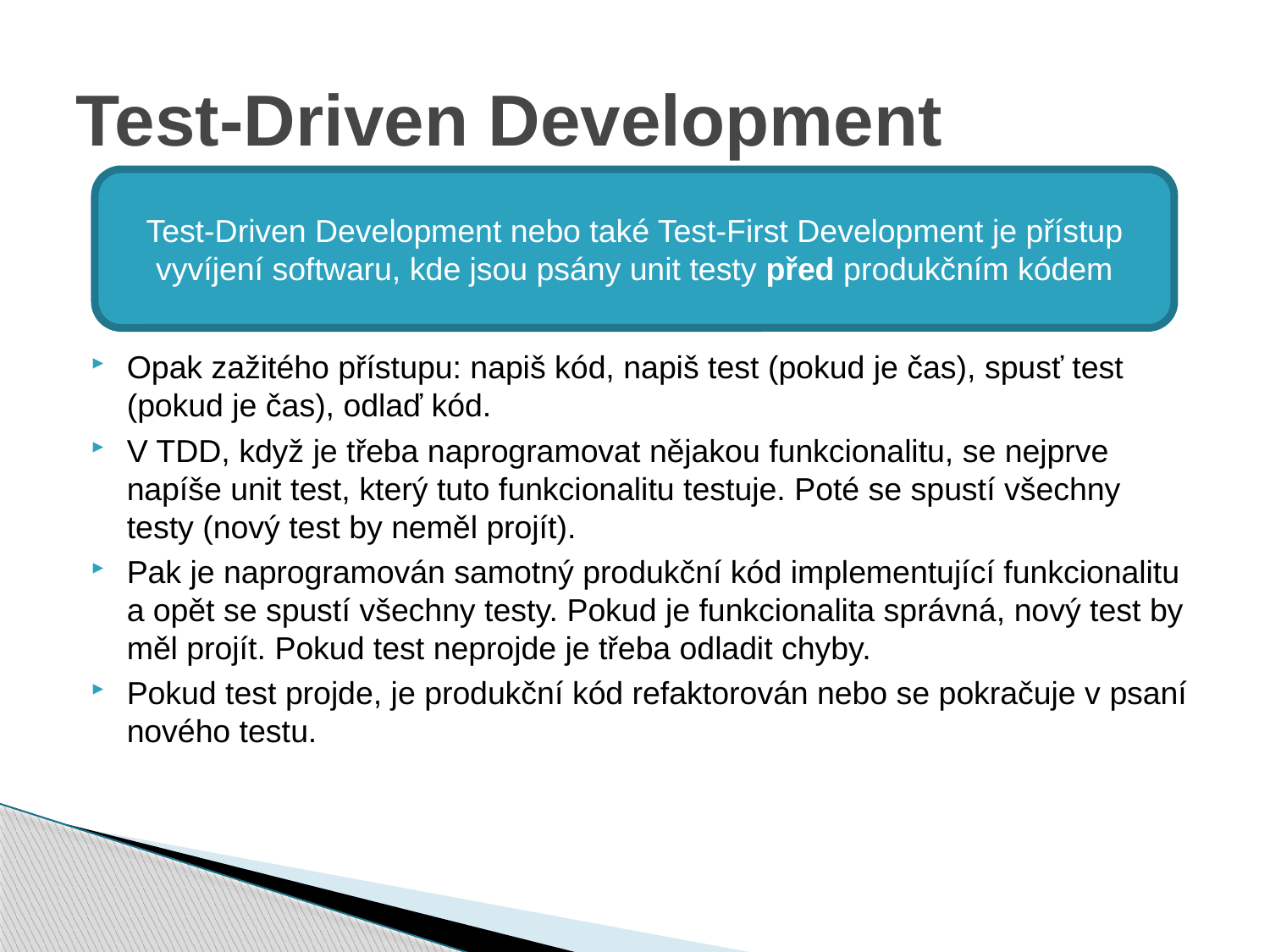

# Test-Driven Development
Test-Driven Development nebo také Test-First Development je přístup vyvíjení softwaru, kde jsou psány unit testy před produkčním kódem

Opak zažitého přístupu: napiš kód, napiš test (pokud je čas), spusť test (pokud je čas), odlaď kód.
V TDD, když je třeba naprogramovat nějakou funkcionalitu, se nejprve napíše unit test, který tuto funkcionalitu testuje. Poté se spustí všechny testy (nový test by neměl projít).
Pak je naprogramován samotný produkční kód implementující funkcionalitu a opět se spustí všechny testy. Pokud je funkcionalita správná, nový test by měl projít. Pokud test neprojde je třeba odladit chyby.
Pokud test projde, je produkční kód refaktorován nebo se pokračuje v psaní nového testu.